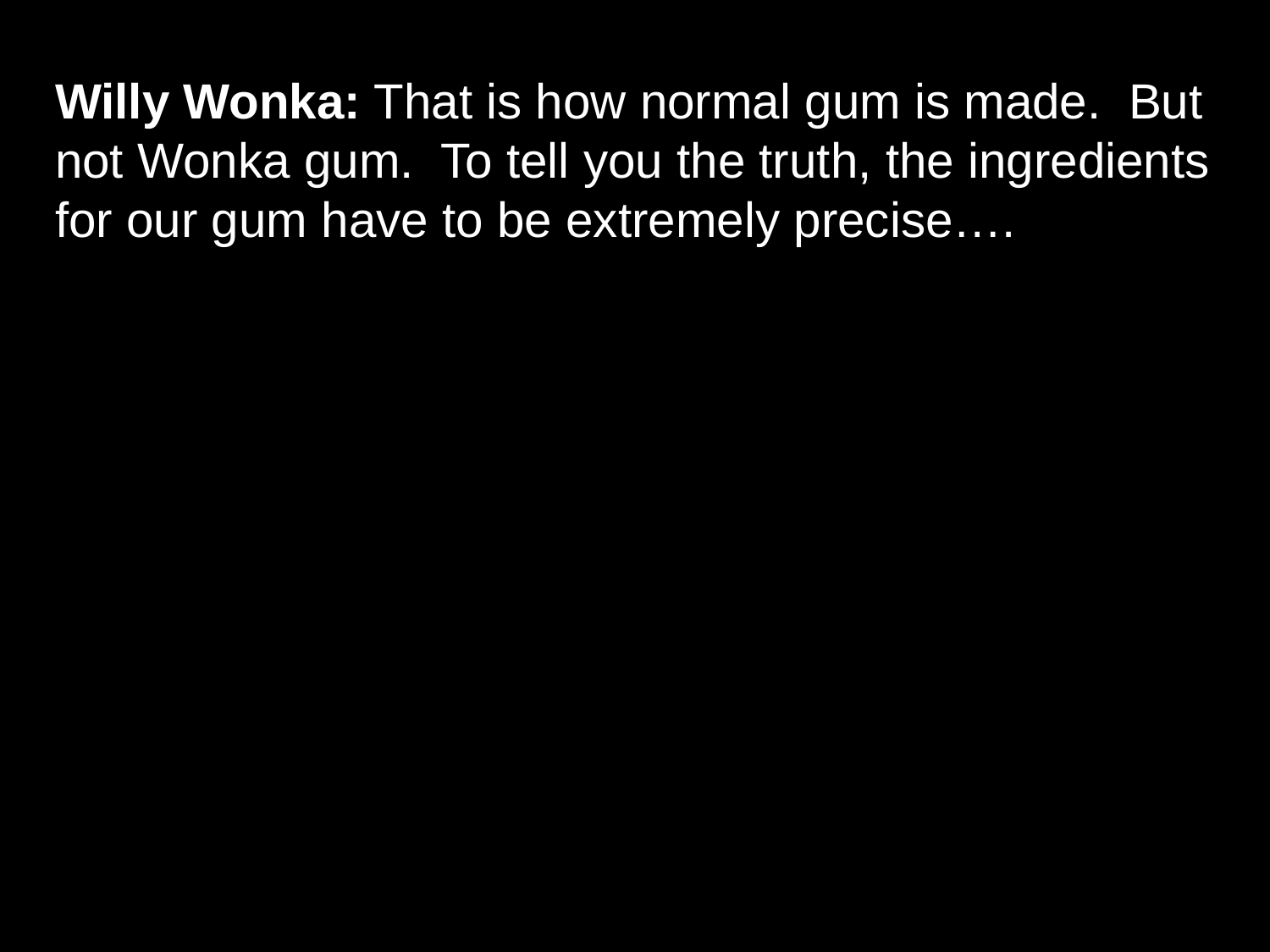

# Willy Wonka: That is how normal gum is made.  But not Wonka gum.  To tell you the truth, the ingredients for our gum have to be extremely precise….